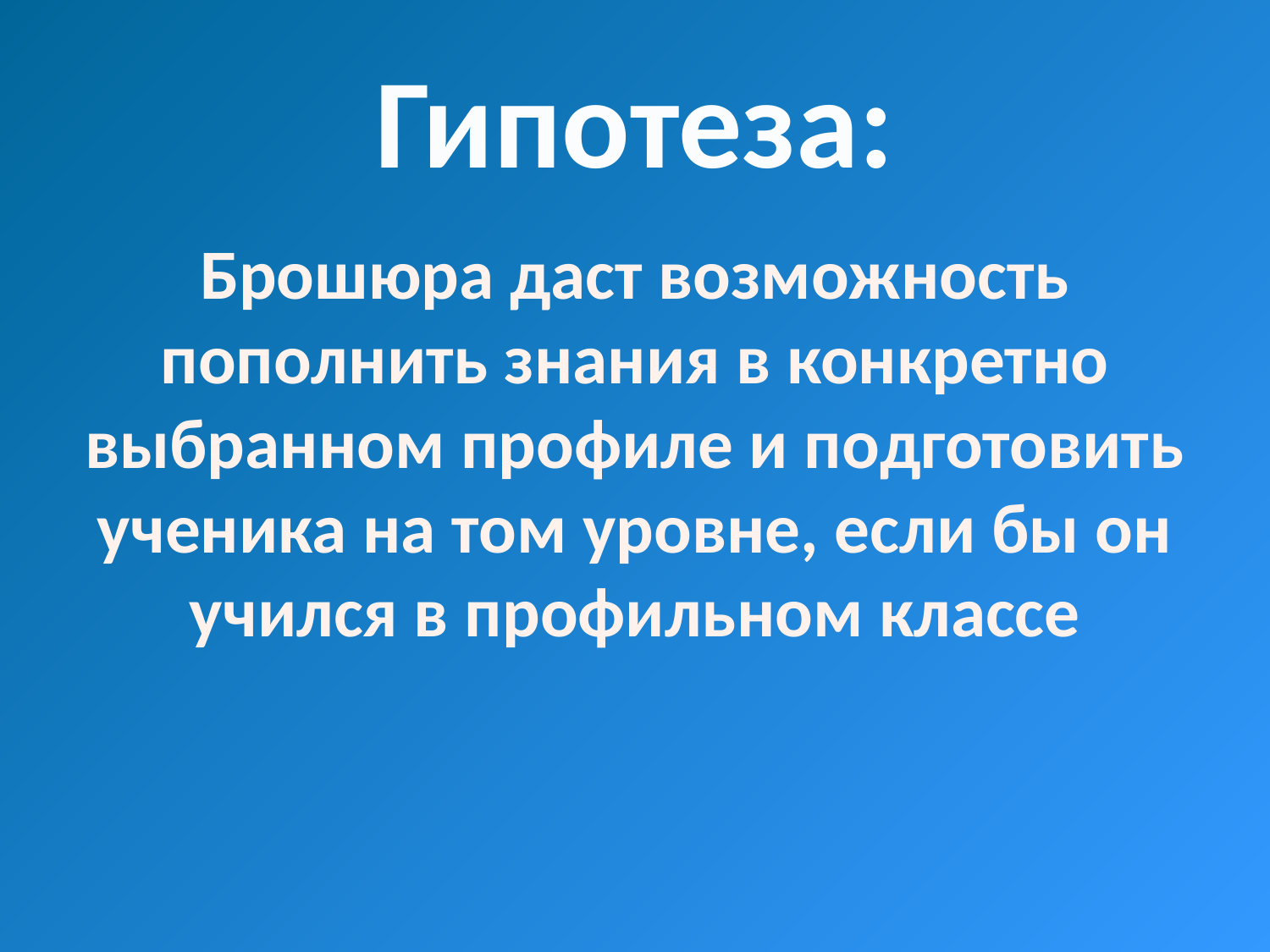

# Гипотеза:
Брошюра даст возможность пополнить знания в конкретно выбранном профиле и подготовить ученика на том уровне, если бы он учился в профильном классе